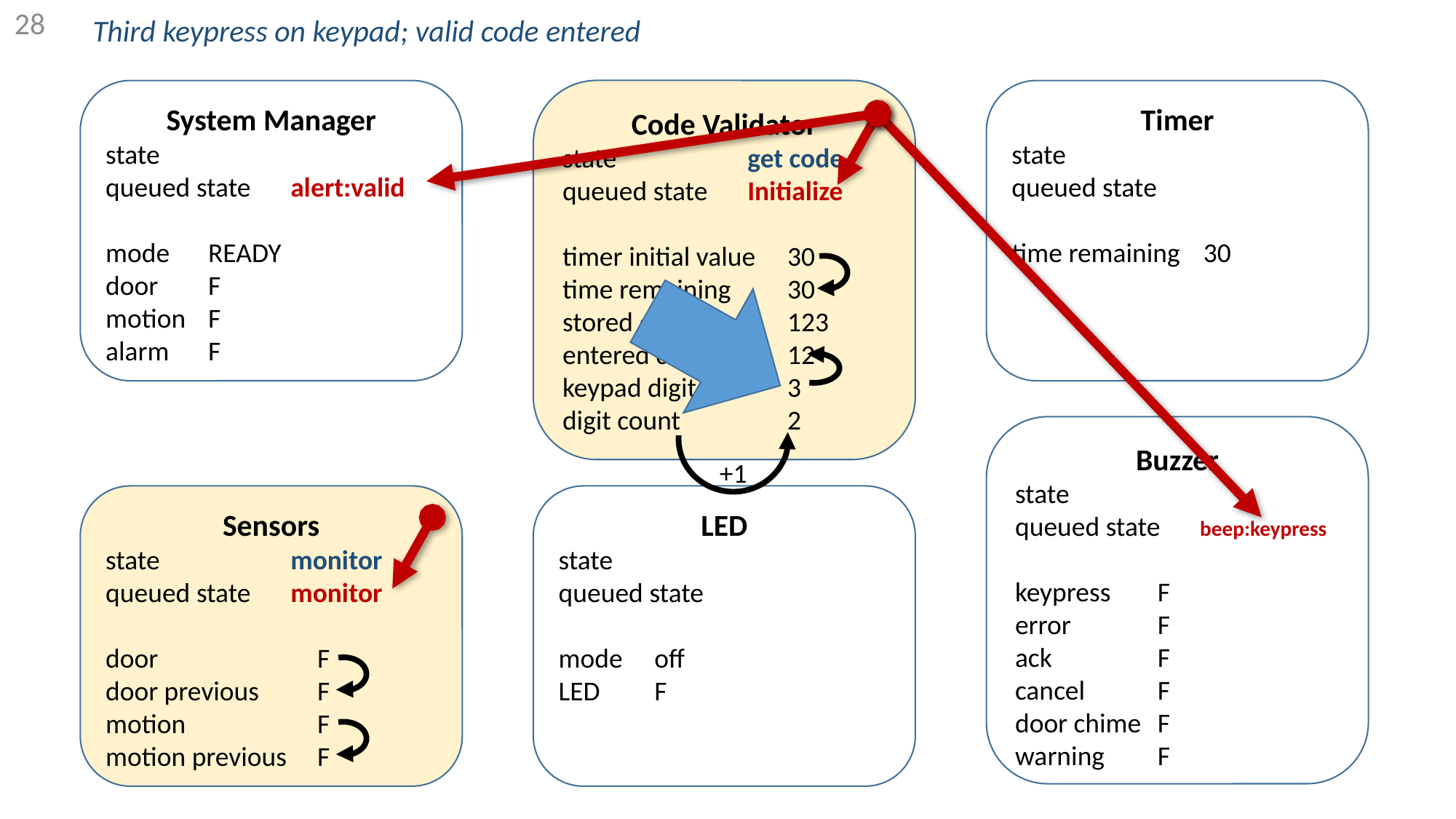

28
Third keypress on keypad; valid code entered
Code Validator
state	get code
queued state	Initialize

timer initial value	30
time remaining	30
stored code	123
entered code	12
keypad digit	3
digit count	2

Timer
state
queued state

time remaining	30

System Manager
state
queued state	alert:valid

mode	READY
door	F
motion	F
alarm	F

Buzzer
state
queued state	beep:keypress

keypress	F
error	F
ack	F
cancel	F
door chime	F
warning	F

+1
Sensors
state	monitor
queued state	monitor

door	F
door previous	F
motion	F
motion previous	F

LED
state
queued state

mode	off
LED	F